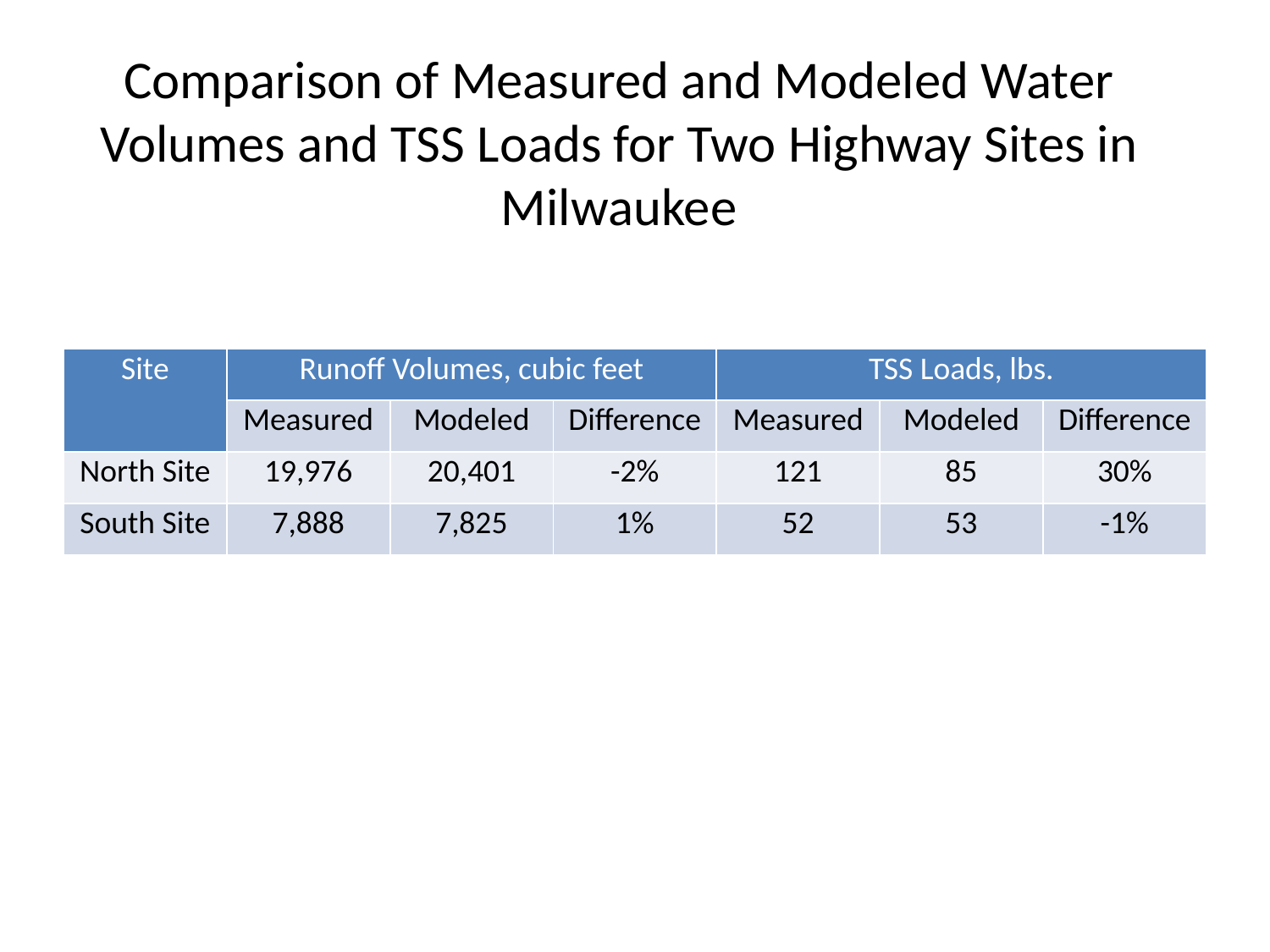

# Comparison of Measured and Modeled Water Volumes and TSS Loads for Two Highway Sites in Milwaukee
| Site | Runoff Volumes, cubic feet |  |  | TSS Loads, lbs. |  |  |
| --- | --- | --- | --- | --- | --- | --- |
|  | Measured | Modeled | Difference | Measured | Modeled | Difference |
| North Site | 19,976 | 20,401 | -2% | 121 | 85 | 30% |
| South Site | 7,888 | 7,825 | 1% | 52 | 53 | -1% |